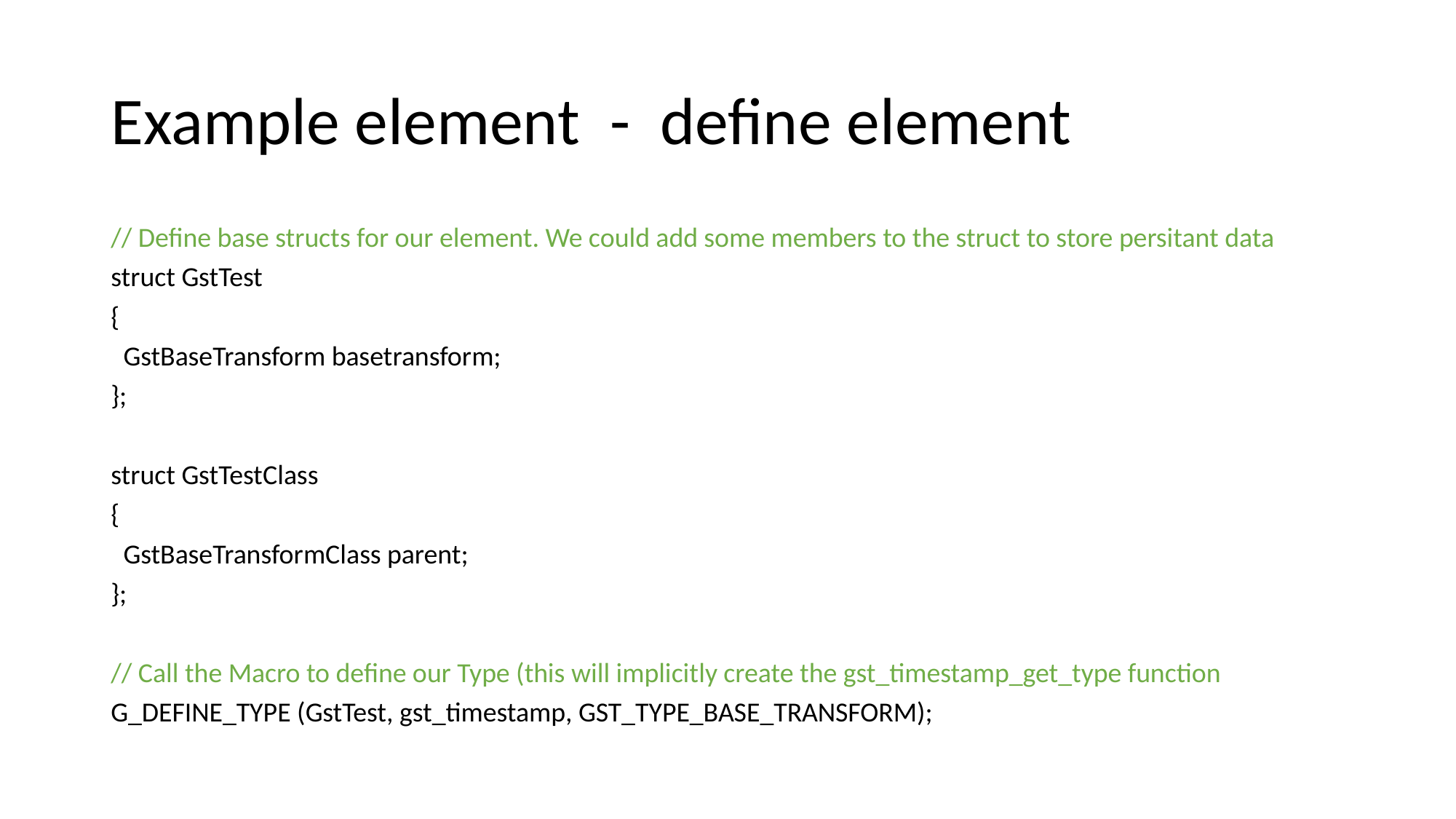

# Example element  -  define element
// Define base structs for our element. We could add some members to the struct to store persitant data
struct GstTest
{
  GstBaseTransform basetransform;
};

struct GstTestClass
{
  GstBaseTransformClass parent;
};

// Call the Macro to define our Type (this will implicitly create the gst_timestamp_get_type function
G_DEFINE_TYPE (GstTest, gst_timestamp, GST_TYPE_BASE_TRANSFORM);